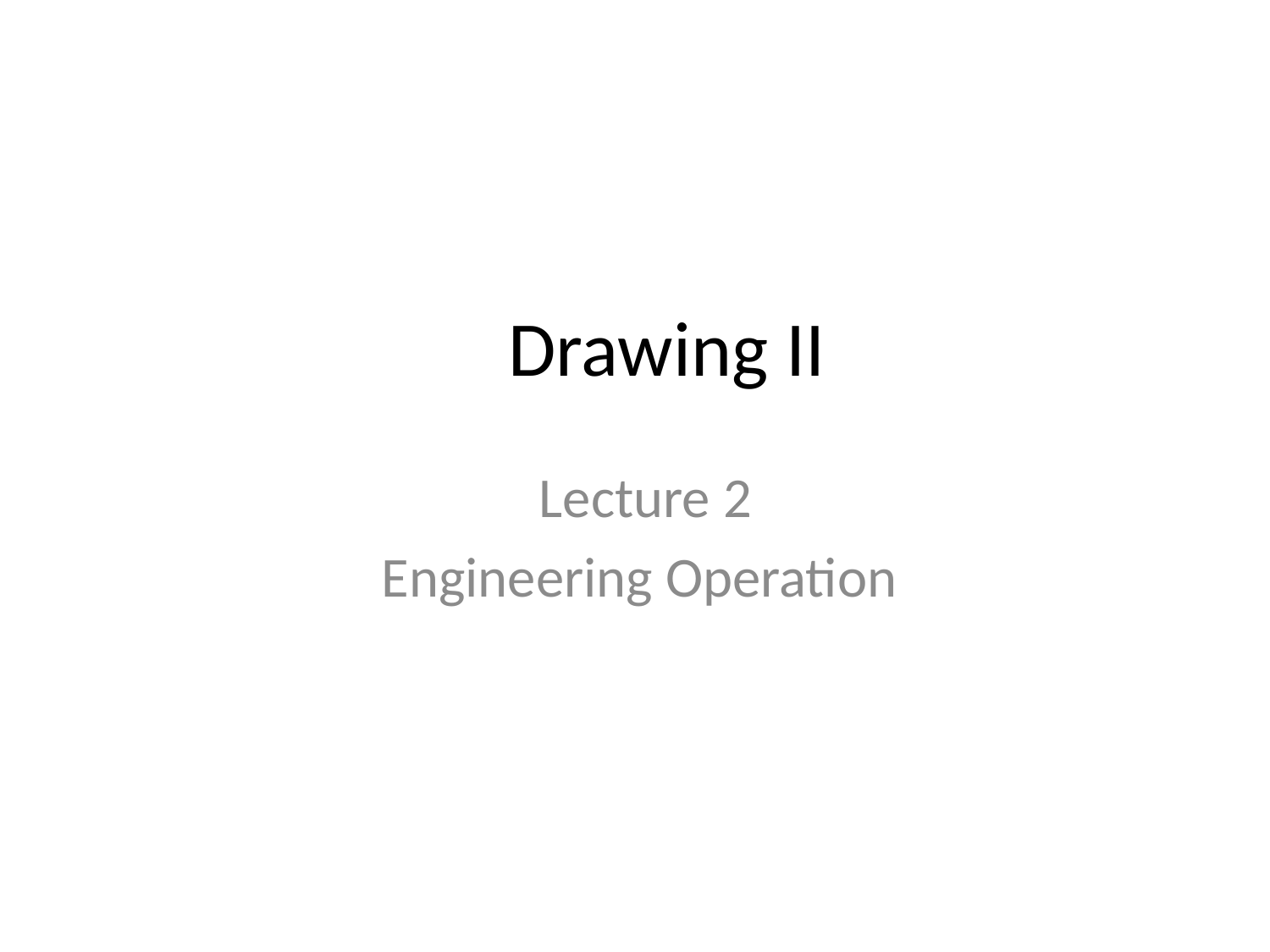

# Drawing II
Lecture 2
Engineering Operation